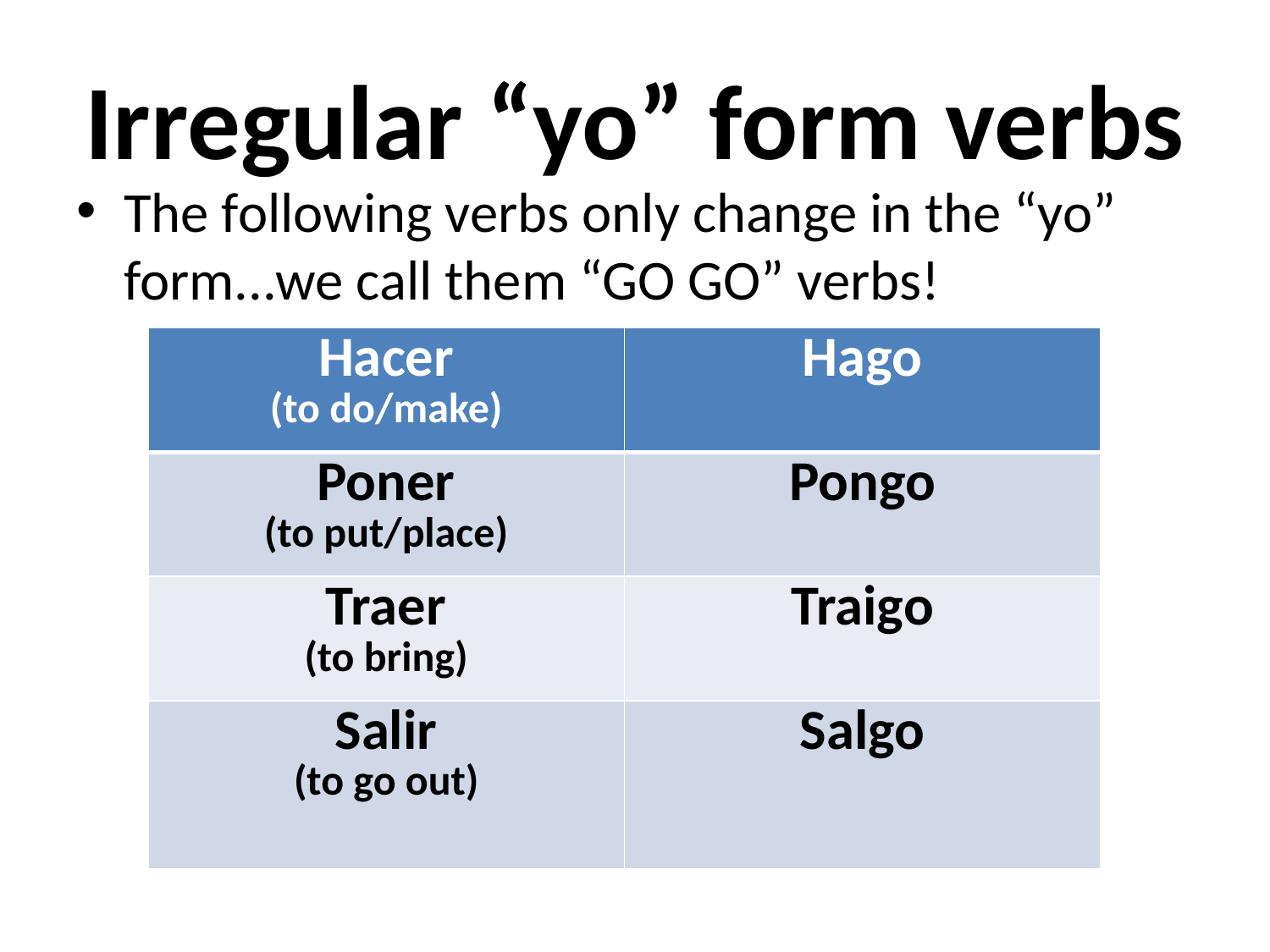

# Irregular “yo” form verbs
The following verbs only change in the “yo” form...we call them “GO GO” verbs!

| Hacer (to do/make) | Hago |
| --- | --- |
| Poner (to put/place) | Pongo |
| Traer (to bring) | Traigo |
| Salir (to go out) | Salgo |